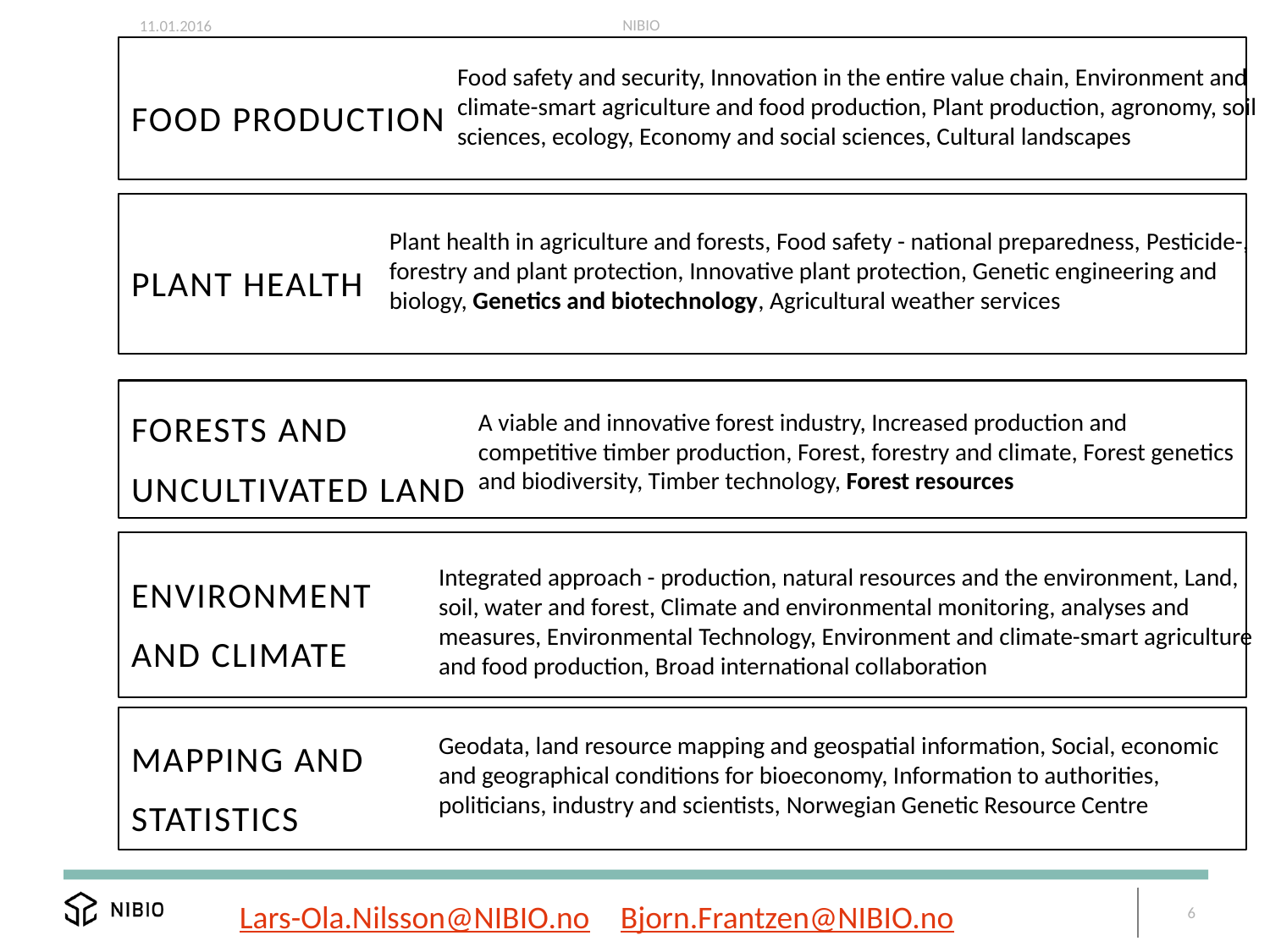

NIBIO
11.01.2016
Food safety and security, Innovation in the entire value chain, Environment and climate-smart agriculture and food production, Plant production, agronomy, soil sciences, ecology, Economy and social sciences, Cultural landscapes
# FOOD PRODUCTION
Plant health in agriculture and forests, Food safety - national preparedness, Pesticide-, forestry and plant protection, Innovative plant protection, Genetic engineering and biology, Genetics and biotechnology, Agricultural weather services
PLANT HEALTH
A viable and innovative forest industry, Increased production and competitive timber production, Forest, forestry and climate, Forest genetics and biodiversity, Timber technology, Forest resources
Forests and
uncultivated land
Environment
and climate
Integrated approach - production, natural resources and the environment, Land, soil, water and forest, Climate and environmental monitoring, analyses and measures, Environmental Technology, Environment and climate-smart agriculture and food production, Broad international collaboration
Geodata, land resource mapping and geospatial information, Social, economic and geographical conditions for bioeconomy, Information to authorities, politicians, industry and scientists, Norwegian Genetic Resource Centre
Mapping and
statistics
6
Lars-Ola.Nilsson@NIBIO.no	Bjorn.Frantzen@NIBIO.no